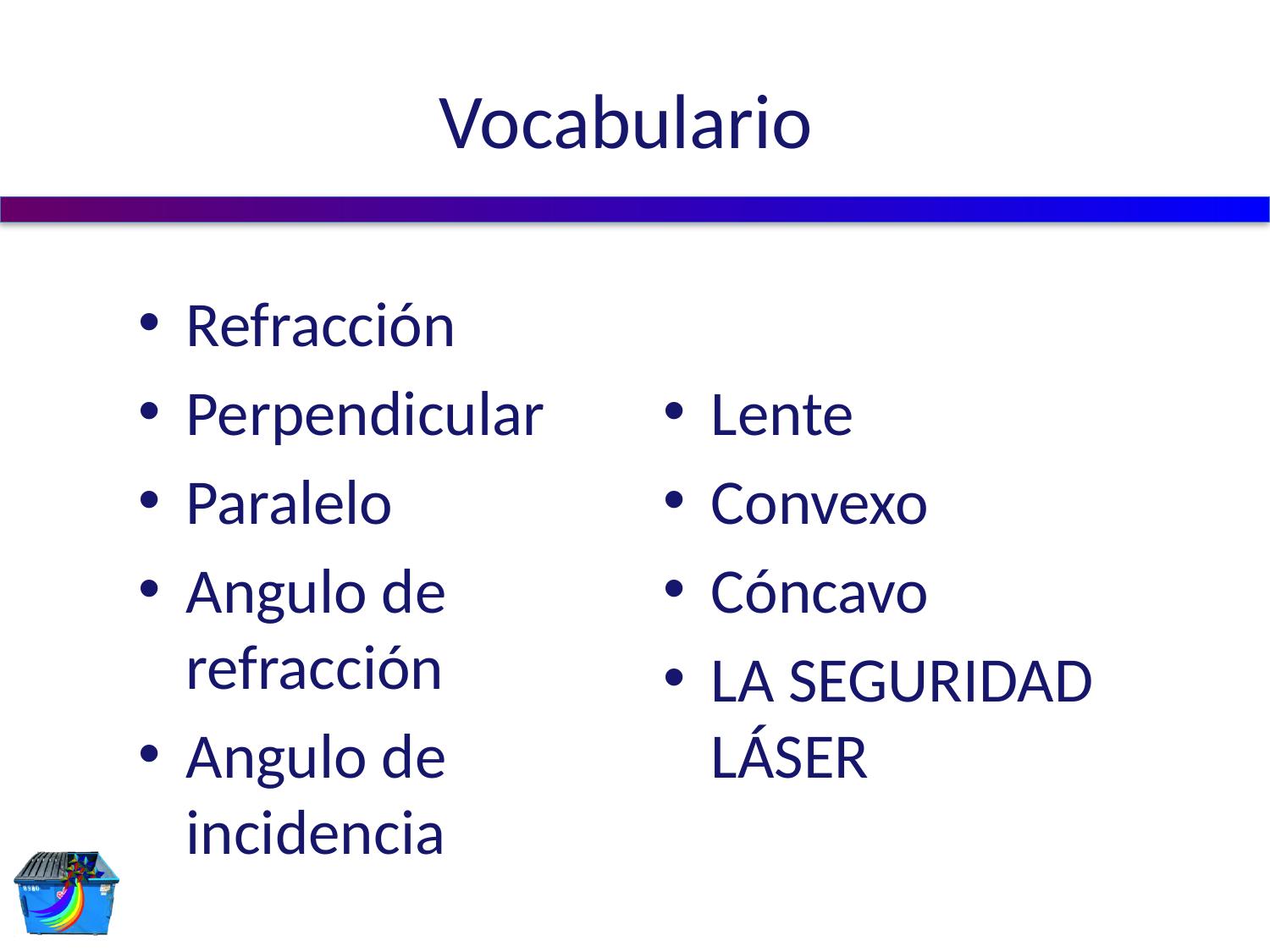

# Vocabulario
Refracción
Perpendicular
Paralelo
Angulo de refracción
Angulo de incidencia

Lente
Convexo
Cóncavo
LA SEGURIDAD LÁSER